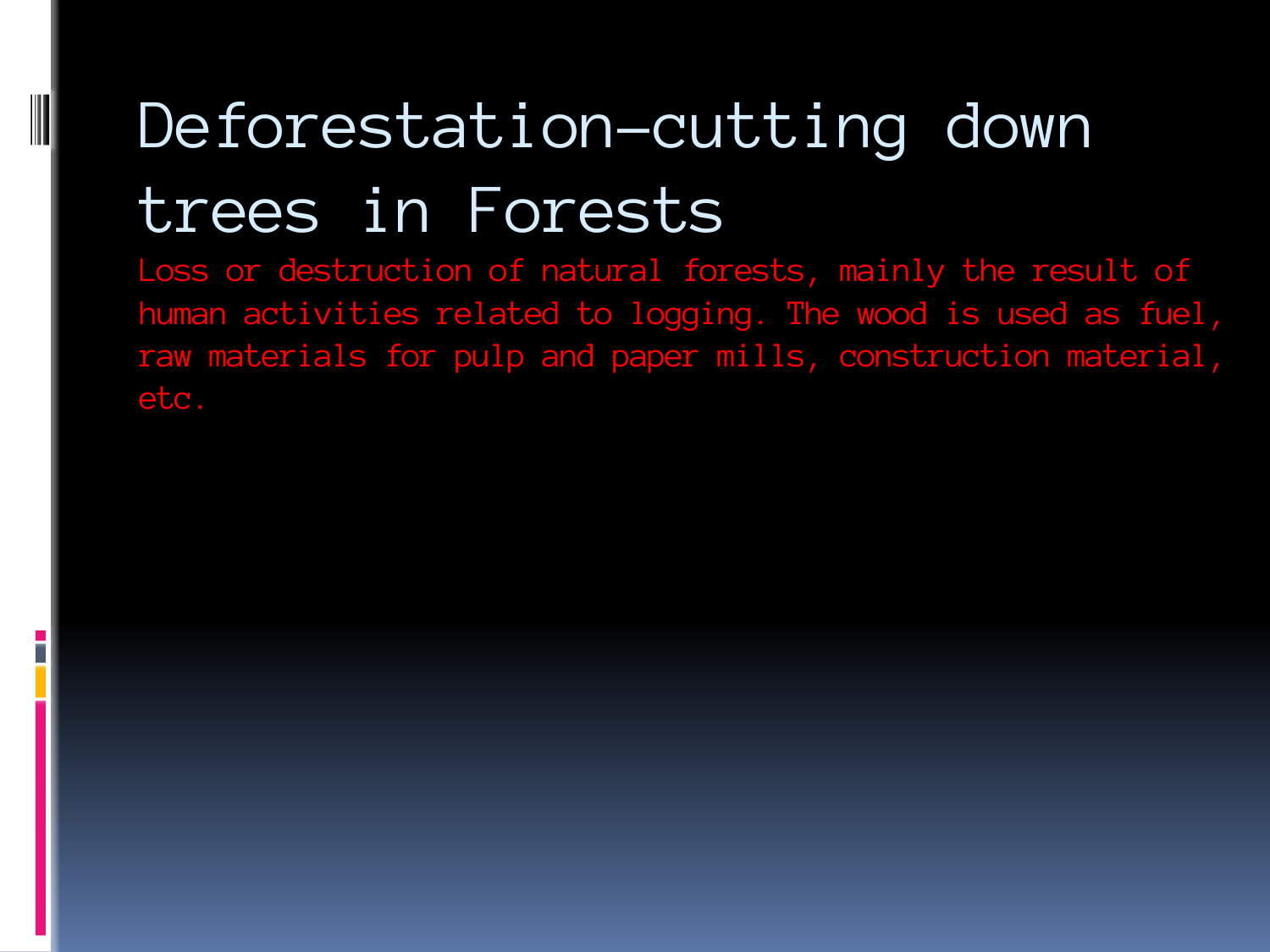

# Deforestation-cutting down trees in Forests Loss or destruction of natural forests, mainly the result of human activities related to logging. The wood is used as fuel, raw materials for pulp and paper mills, construction material, etc.